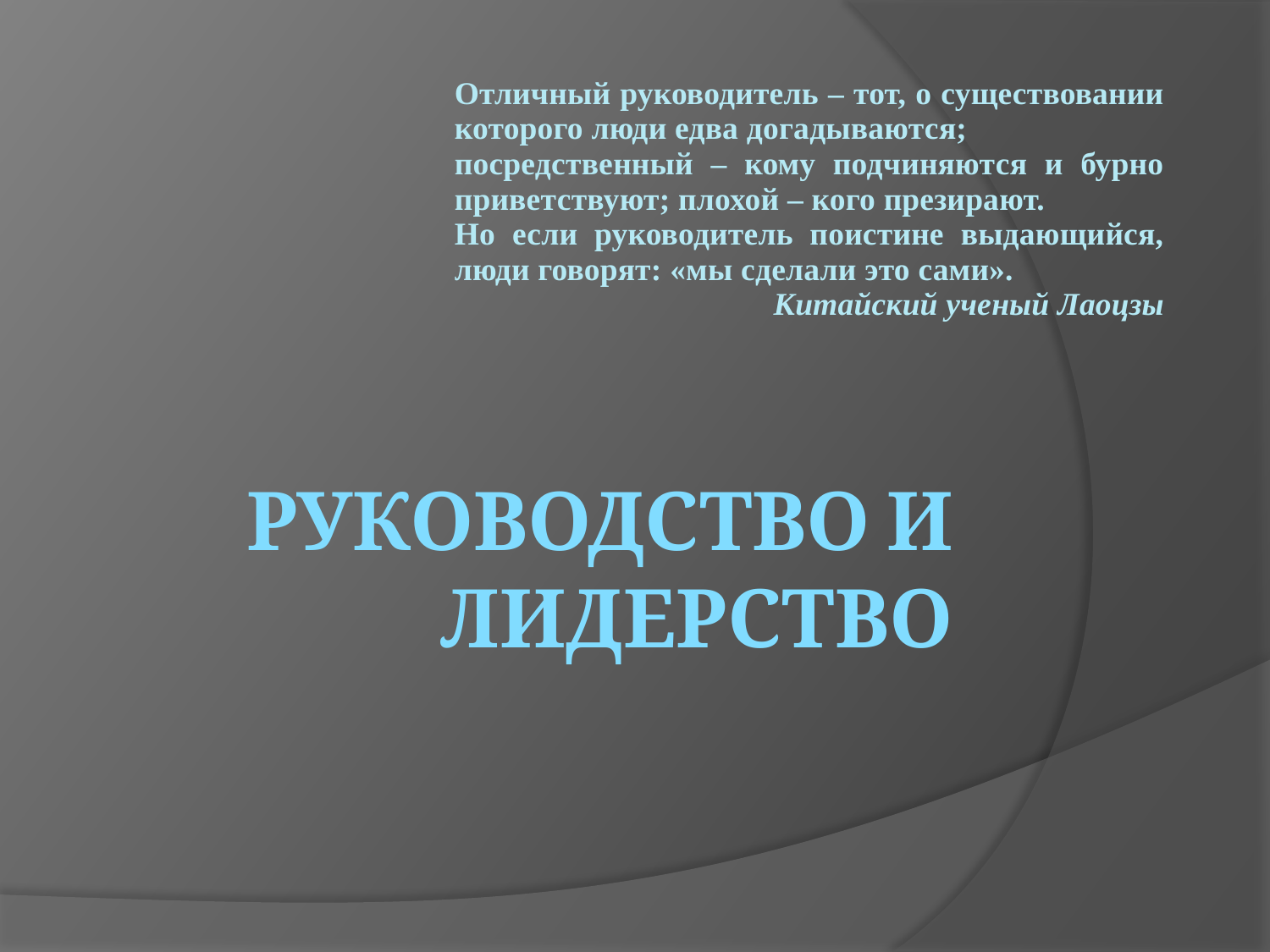

| Отличный руководитель – тот, о существовании которого люди едва догадываются; посредственный – кому подчиняются и бурно приветствуют; плохой – кого презирают. Но если руководитель поистине выдающийся, люди говорят: «мы сделали это сами». Китайский ученый Лаоцзы |
| --- |
# РУКОВОДСТВО И Лидерство